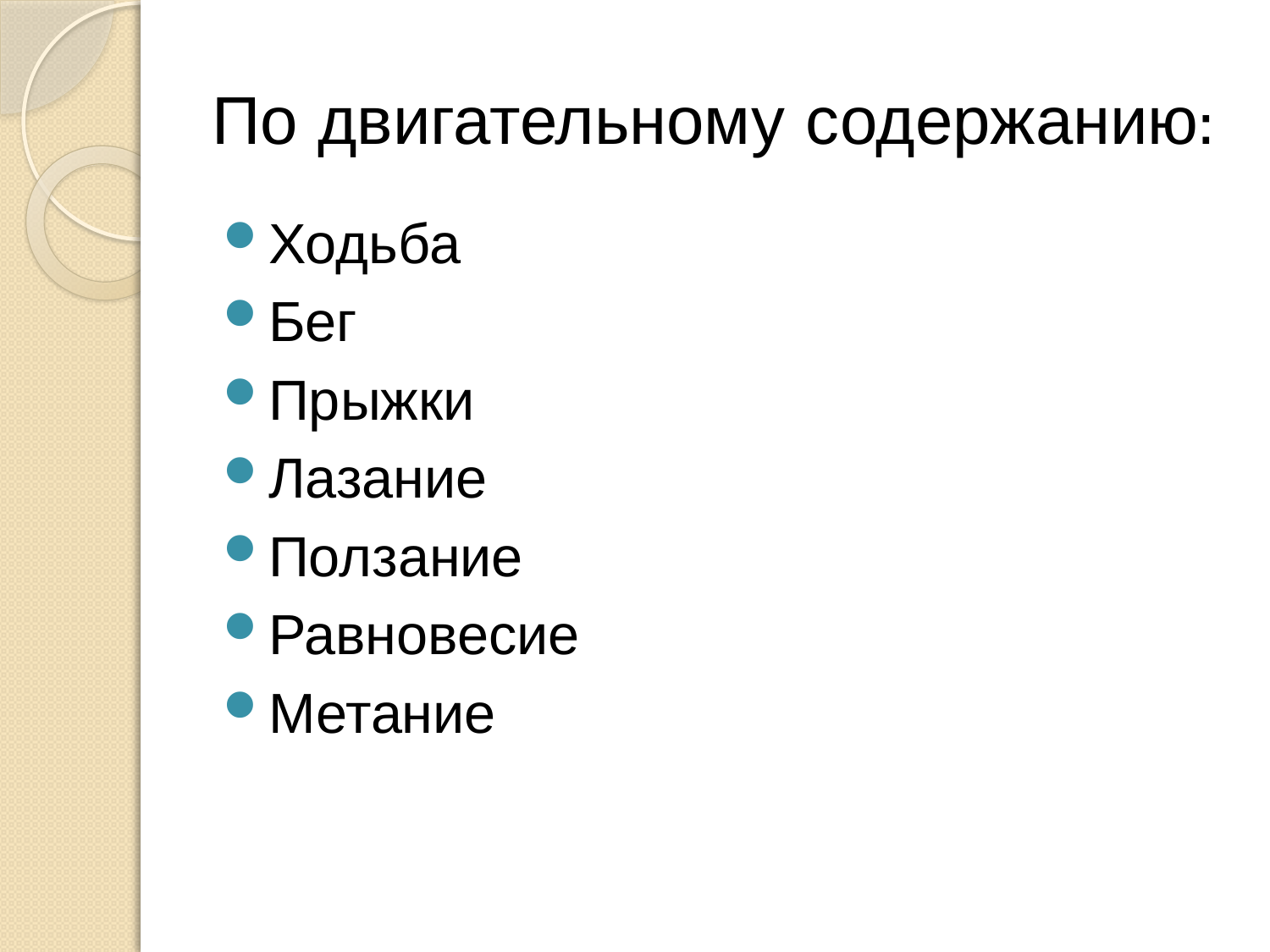

# По двигательному содержанию:
Ходьба
Бег
Прыжки
Лазание
Ползание
Равновесие
Метание